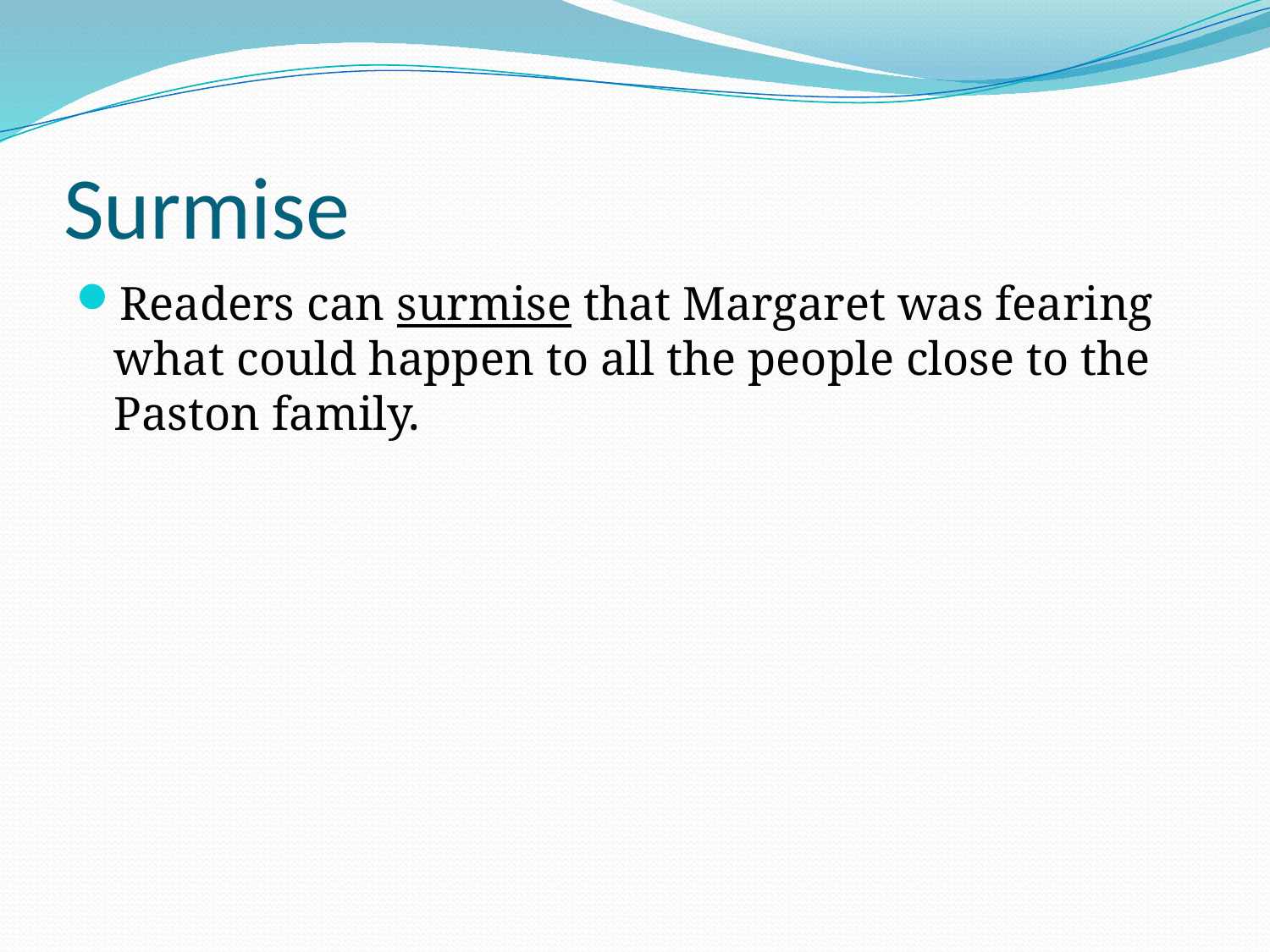

# Surmise
Readers can surmise that Margaret was fearing what could happen to all the people close to the Paston family.